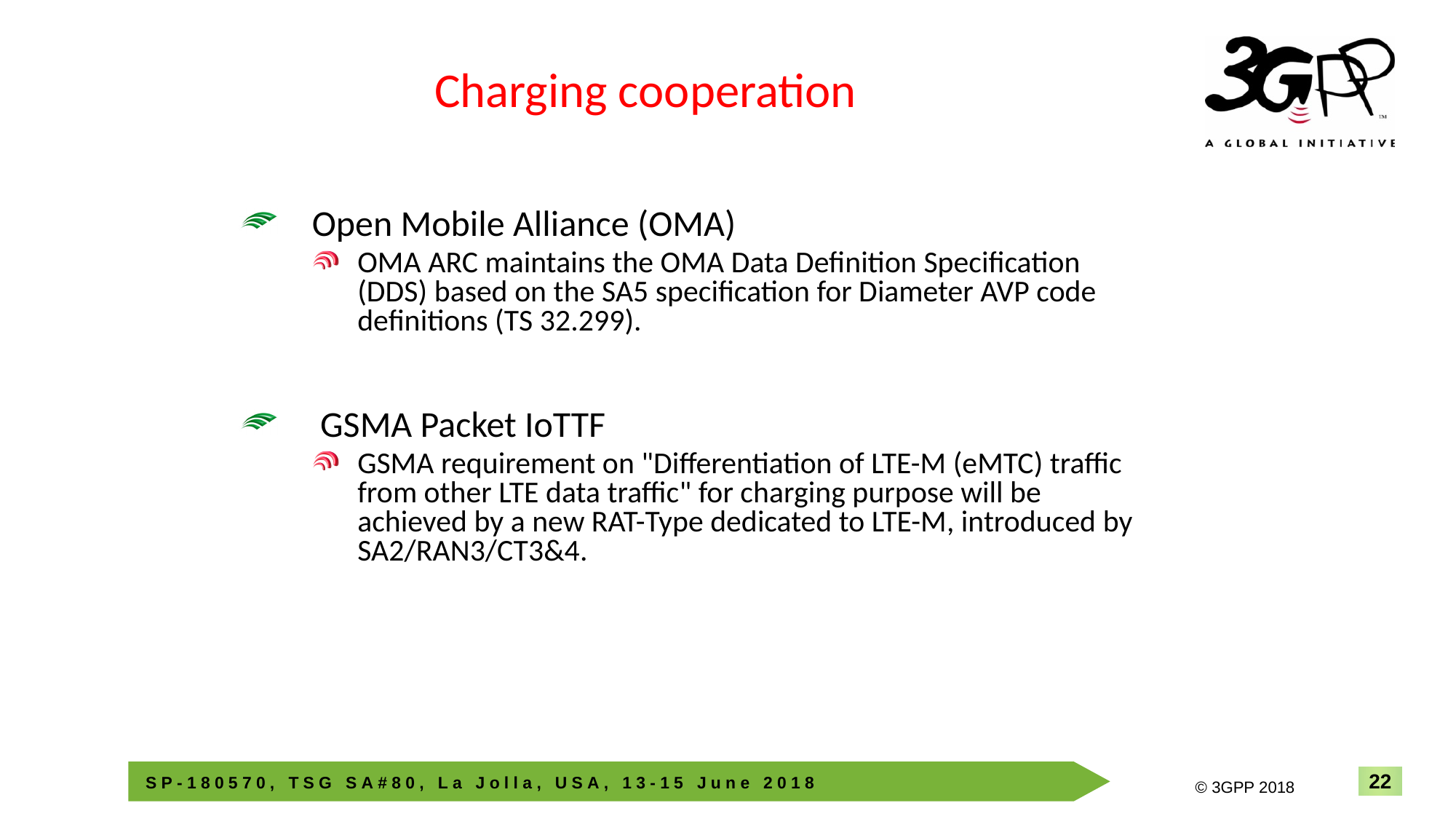

Charging cooperation

Open Mobile Alliance (OMA)
OMA ARC maintains the OMA Data Definition Specification (DDS) based on the SA5 specification for Diameter AVP code definitions (TS 32.299).

 GSMA Packet IoTTF
GSMA requirement on "Differentiation of LTE-M (eMTC) traffic from other LTE data traffic" for charging purpose will be achieved by a new RAT-Type dedicated to LTE-M, introduced by SA2/RAN3/CT3&4.